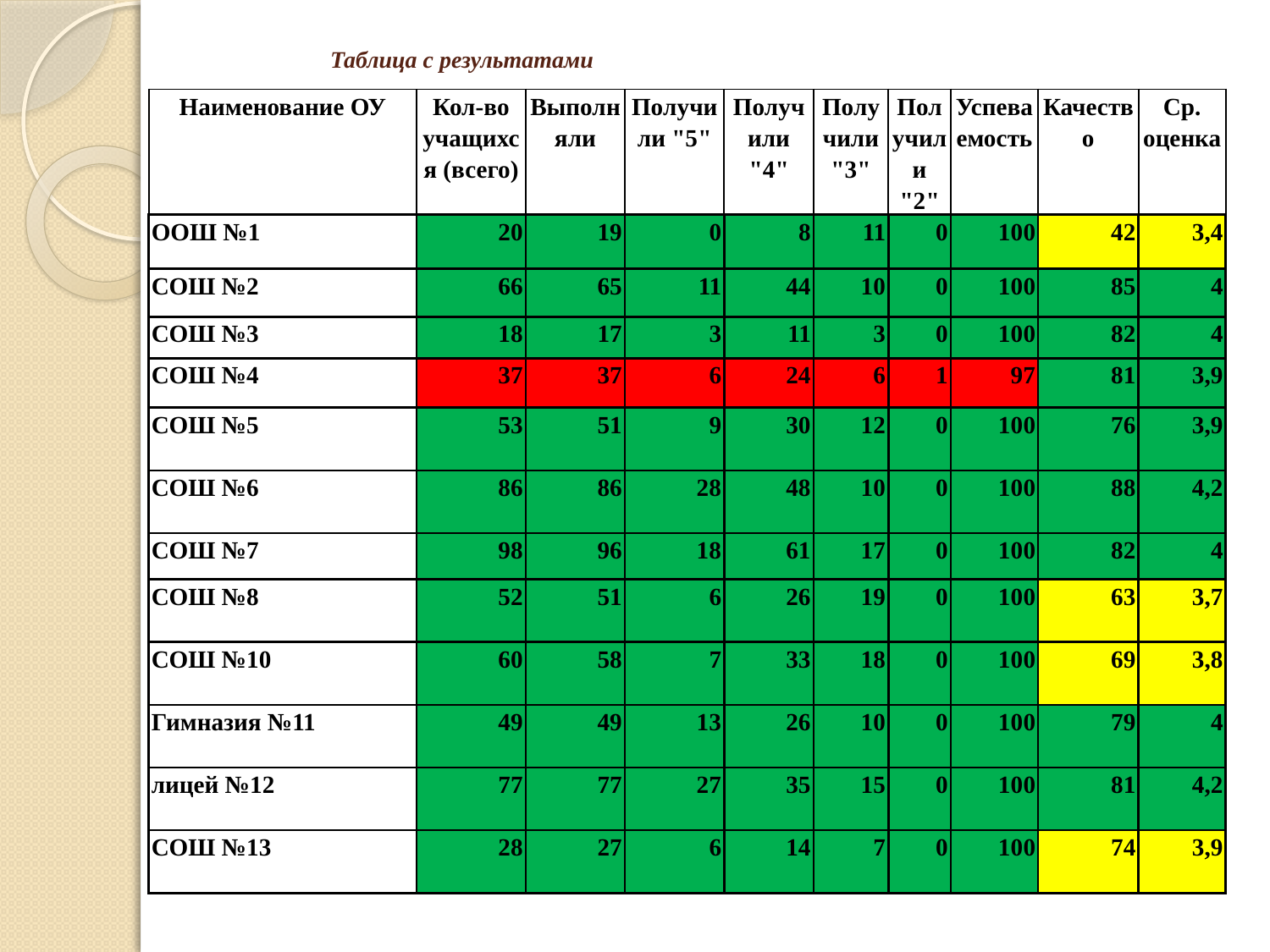

# Таблица с результатами
| Наименование ОУ | Кол-во учащихся (всего) | Выполняли | Получили "5" | Получили "4" | Получили "3" | Получили "2" | Успеваемость | Качество | Ср. оценка |
| --- | --- | --- | --- | --- | --- | --- | --- | --- | --- |
| ООШ №1 | 20 | 19 | 0 | 8 | 11 | 0 | 100 | 42 | 3,4 |
| СОШ №2 | 66 | 65 | 11 | 44 | 10 | 0 | 100 | 85 | 4 |
| СОШ №3 | 18 | 17 | 3 | 11 | 3 | 0 | 100 | 82 | 4 |
| СОШ №4 | 37 | 37 | 6 | 24 | 6 | 1 | 97 | 81 | 3,9 |
| СОШ №5 | 53 | 51 | 9 | 30 | 12 | 0 | 100 | 76 | 3,9 |
| СОШ №6 | 86 | 86 | 28 | 48 | 10 | 0 | 100 | 88 | 4,2 |
| СОШ №7 | 98 | 96 | 18 | 61 | 17 | 0 | 100 | 82 | 4 |
| СОШ №8 | 52 | 51 | 6 | 26 | 19 | 0 | 100 | 63 | 3,7 |
| СОШ №10 | 60 | 58 | 7 | 33 | 18 | 0 | 100 | 69 | 3,8 |
| Гимназия №11 | 49 | 49 | 13 | 26 | 10 | 0 | 100 | 79 | 4 |
| лицей №12 | 77 | 77 | 27 | 35 | 15 | 0 | 100 | 81 | 4,2 |
| СОШ №13 | 28 | 27 | 6 | 14 | 7 | 0 | 100 | 74 | 3,9 |